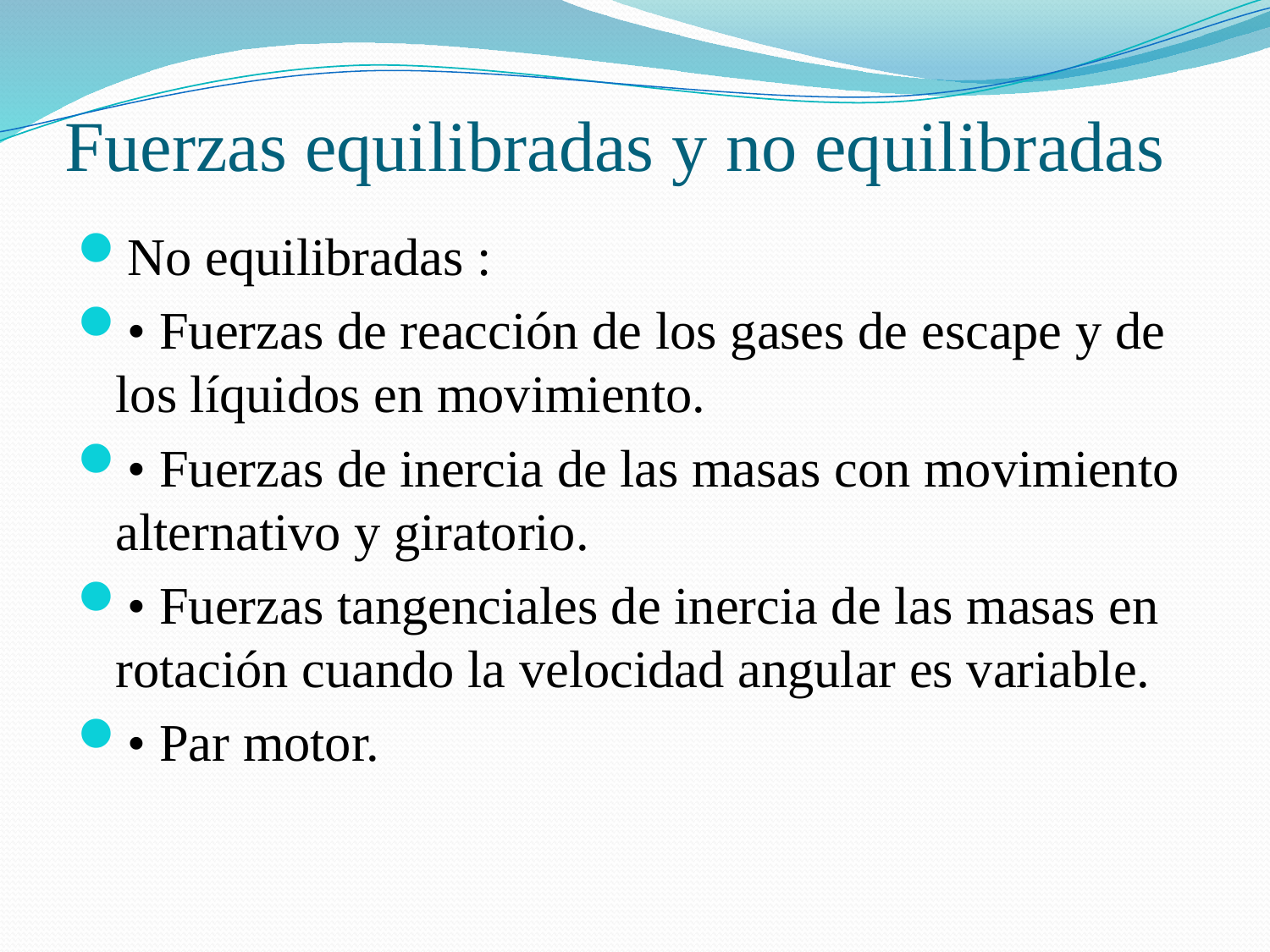

# Fuerzas equilibradas y no equilibradas
No equilibradas :
• Fuerzas de reacción de los gases de escape y de los líquidos en movimiento.
• Fuerzas de inercia de las masas con movimiento alternativo y giratorio.
• Fuerzas tangenciales de inercia de las masas en rotación cuando la velocidad angular es variable.
• Par motor.